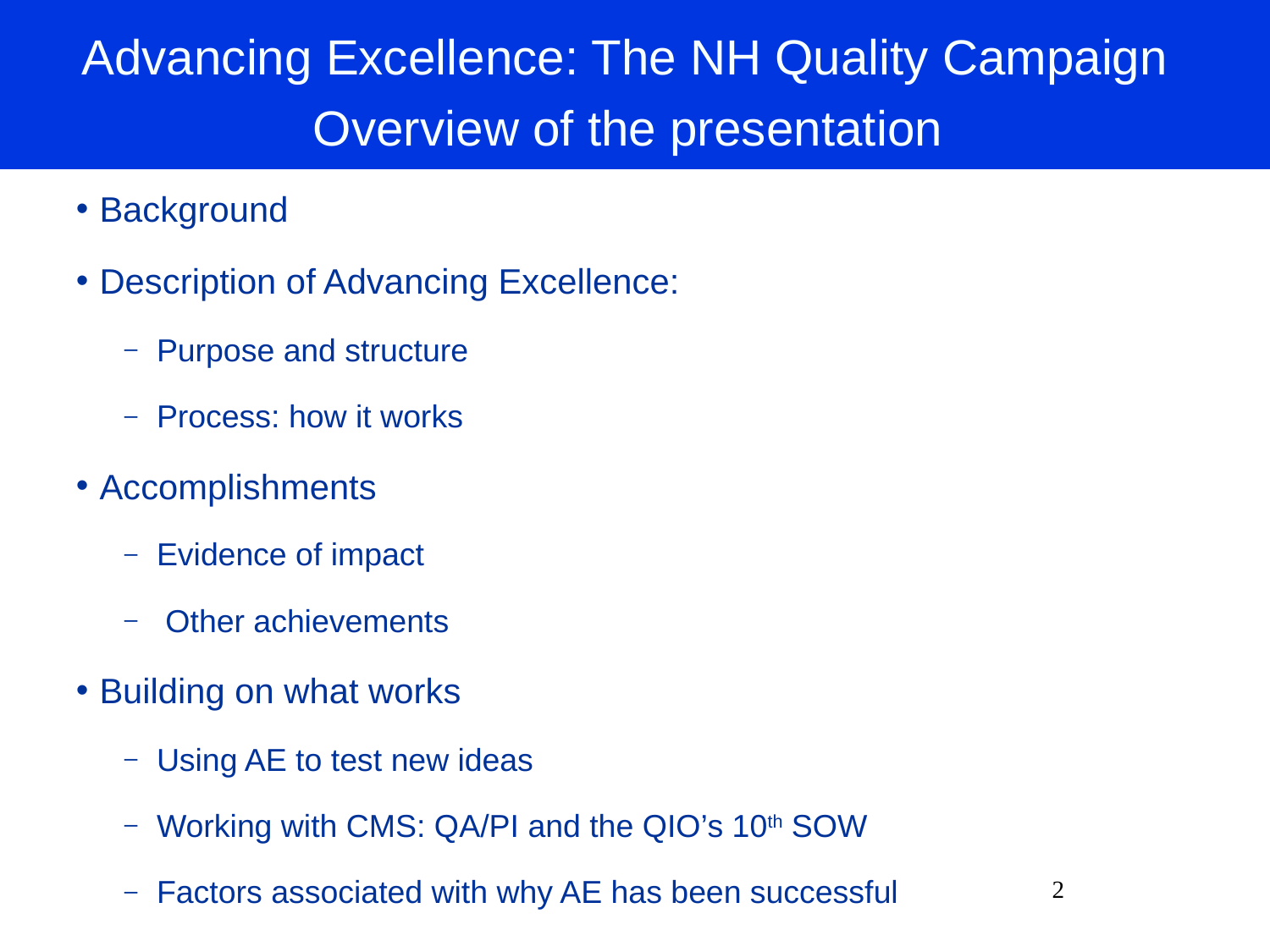

# Advancing Excellence: The NH Quality Campaign Overview of the presentation
Background
Description of Advancing Excellence:
Purpose and structure
Process: how it works
Accomplishments
Evidence of impact
 Other achievements
Building on what works
Using AE to test new ideas
Working with CMS: QA/PI and the QIO’s 10th SOW
Factors associated with why AE has been successful
2